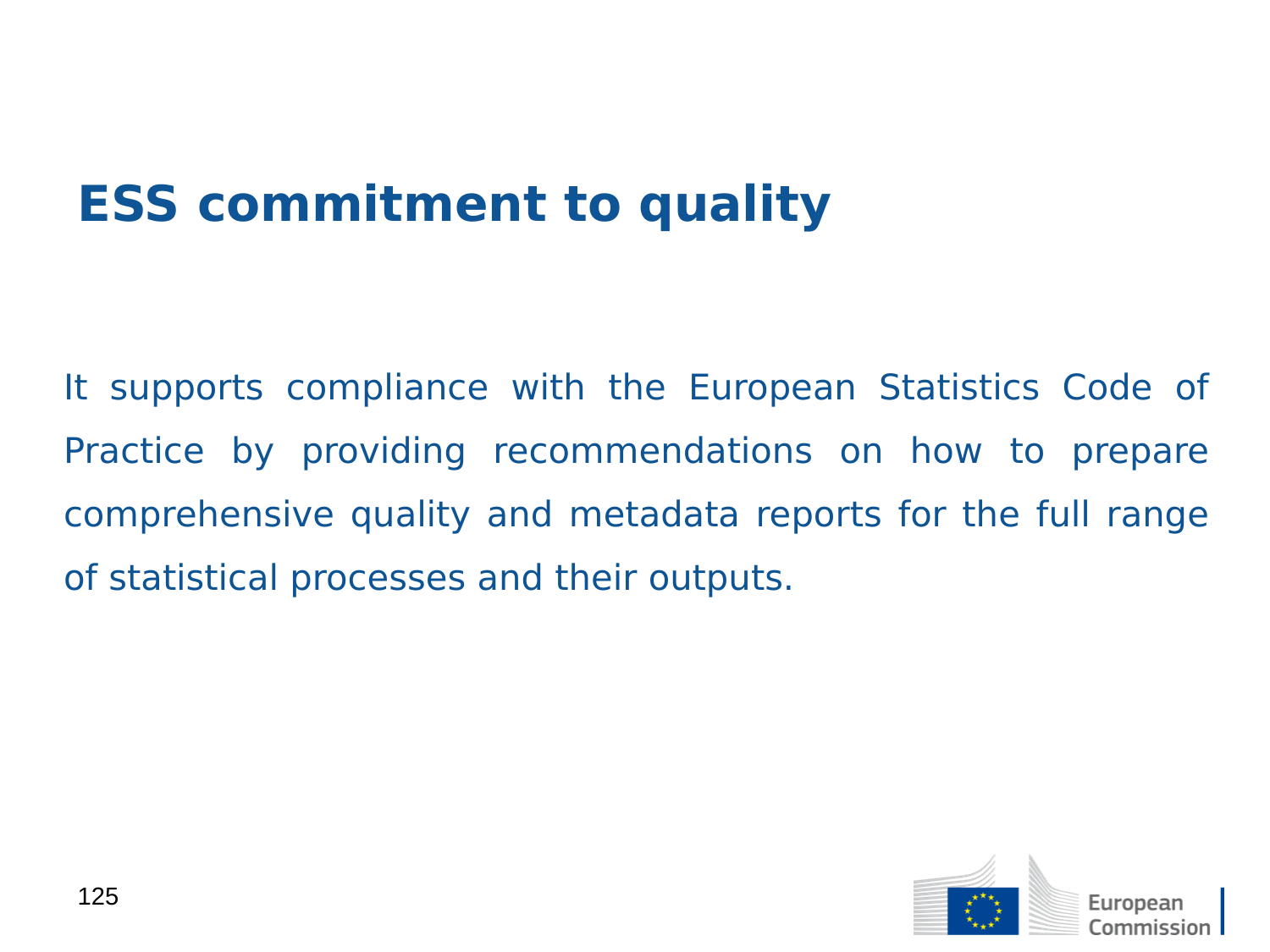

# ESS commitment to quality
It supports compliance with the European Statistics Code of Practice by providing recommendations on how to prepare comprehensive quality and metadata reports for the full range of statistical processes and their outputs.

125